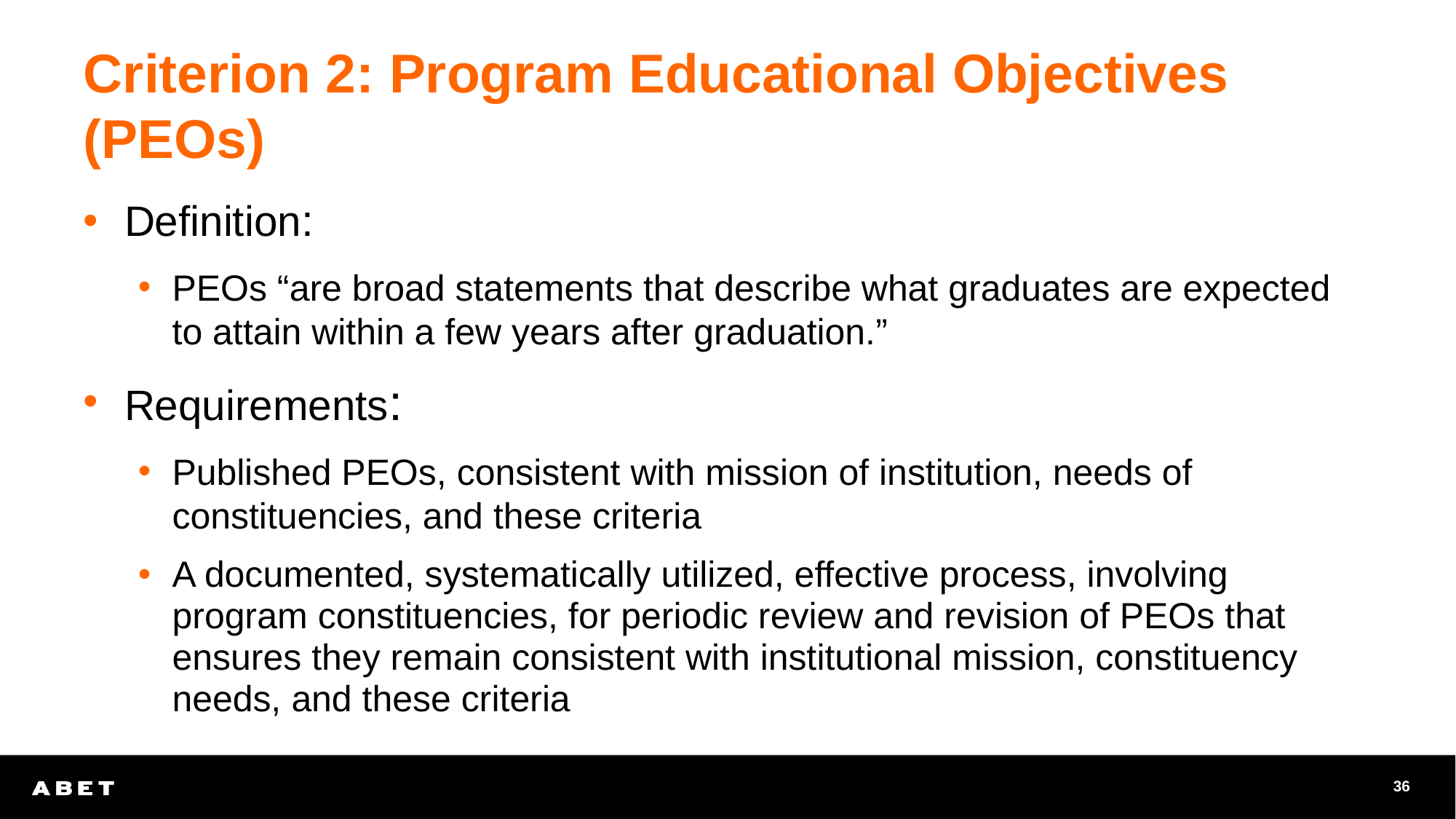

# Criterion 2: Program Educational Objectives (PEOs)
Definition:
PEOs “are broad statements that describe what graduates are expected to attain within a few years after graduation.”
Requirements:
Published PEOs, consistent with mission of institution, needs of constituencies, and these criteria
A documented, systematically utilized, effective process, involving program constituencies, for periodic review and revision of PEOs that ensures they remain consistent with institutional mission, constituency needs, and these criteria